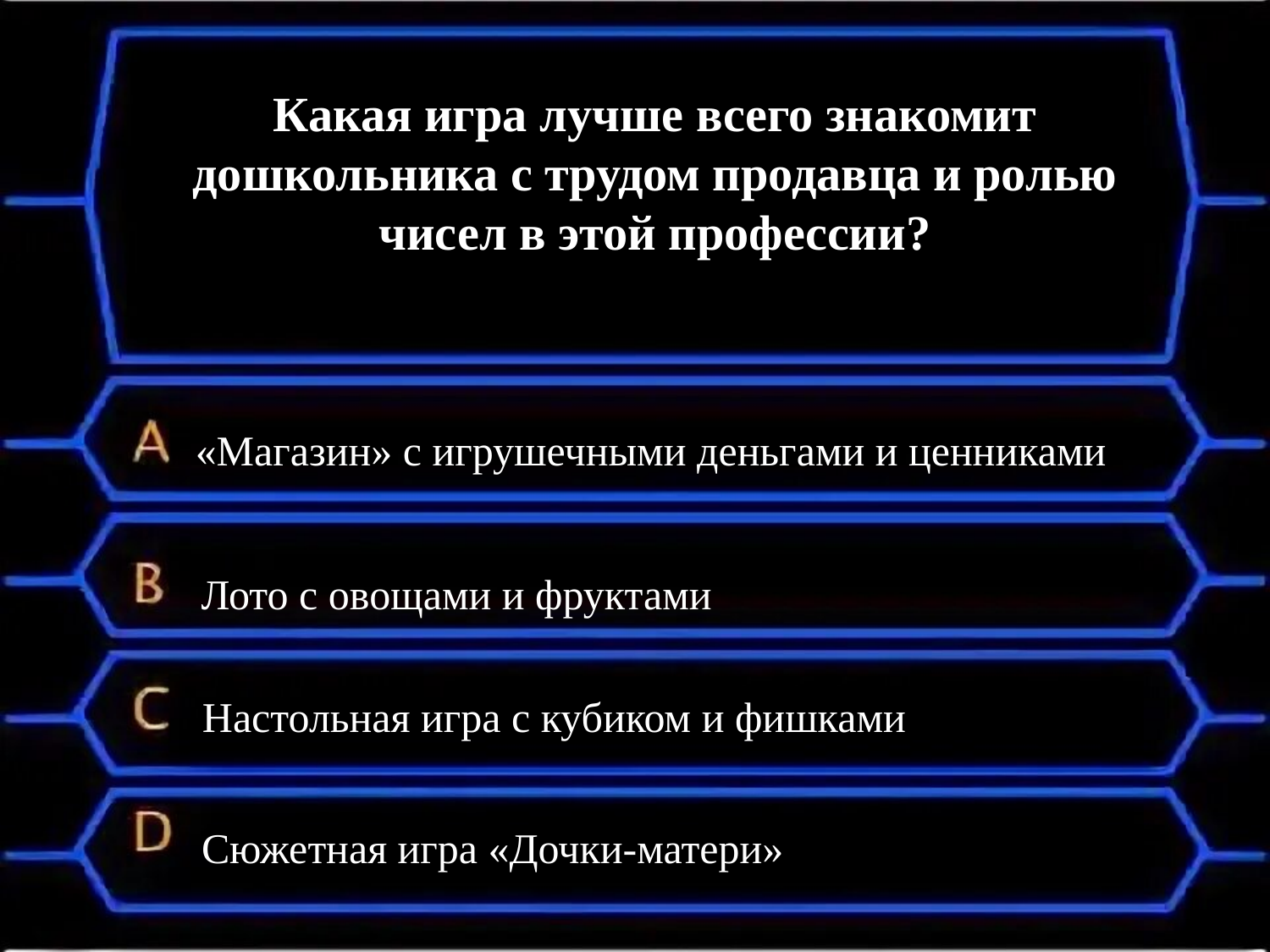

Какая игра лучше всего знакомит дошкольника с трудом продавца и ролью чисел в этой профессии?

«Магазин» с игрушечными деньгами и ценниками
Лото с овощами и фруктами
Настольная игра с кубиком и фишками
Сюжетная игра «Дочки‑матери»